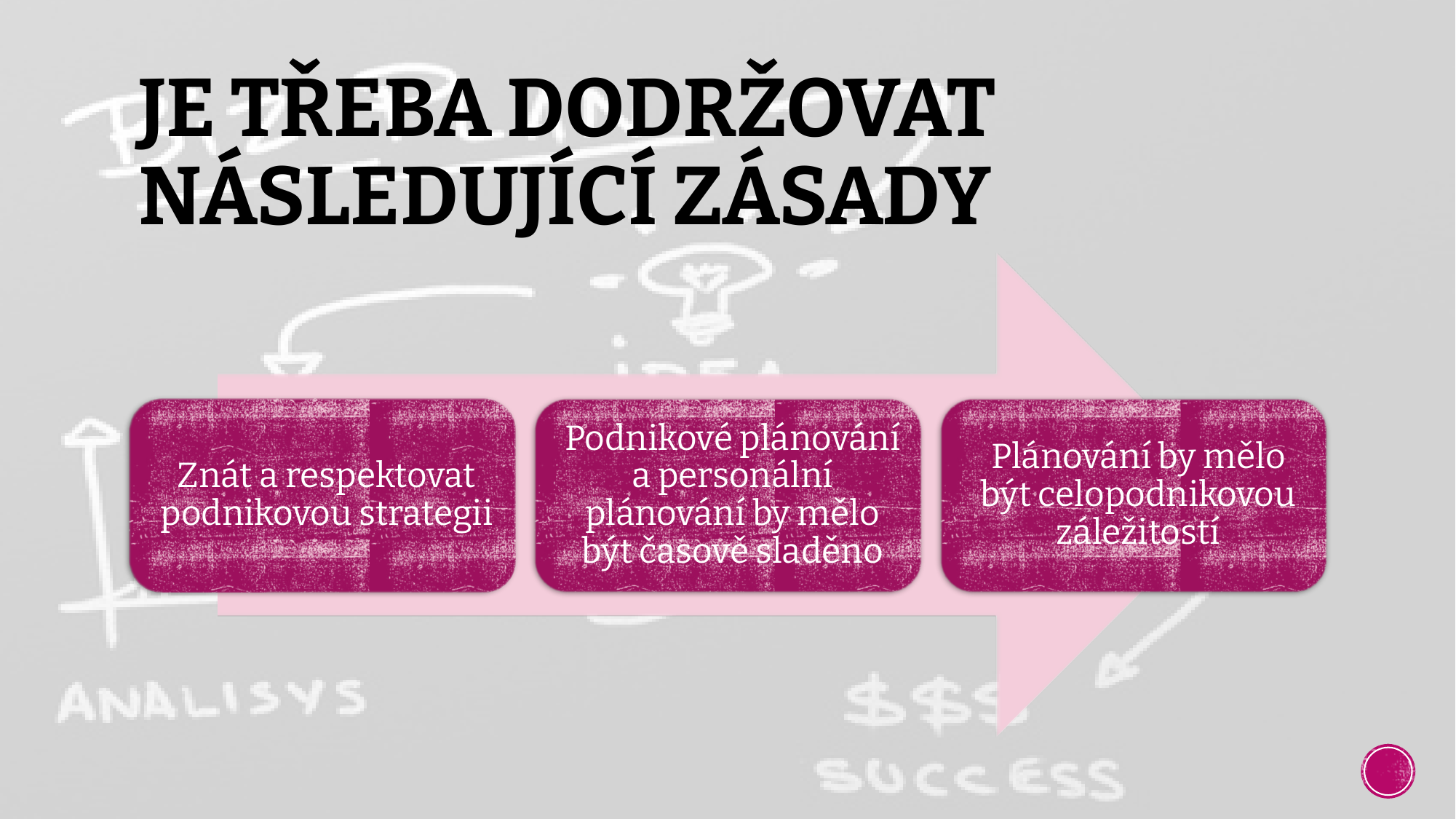

# Je třeba dodržovat následující zásady
Znát a respektovat podnikovou strategii
Podnikové plánování a personální plánování by mělo být časově sladěno
Plánování by mělo být celopodnikovou záležitostí